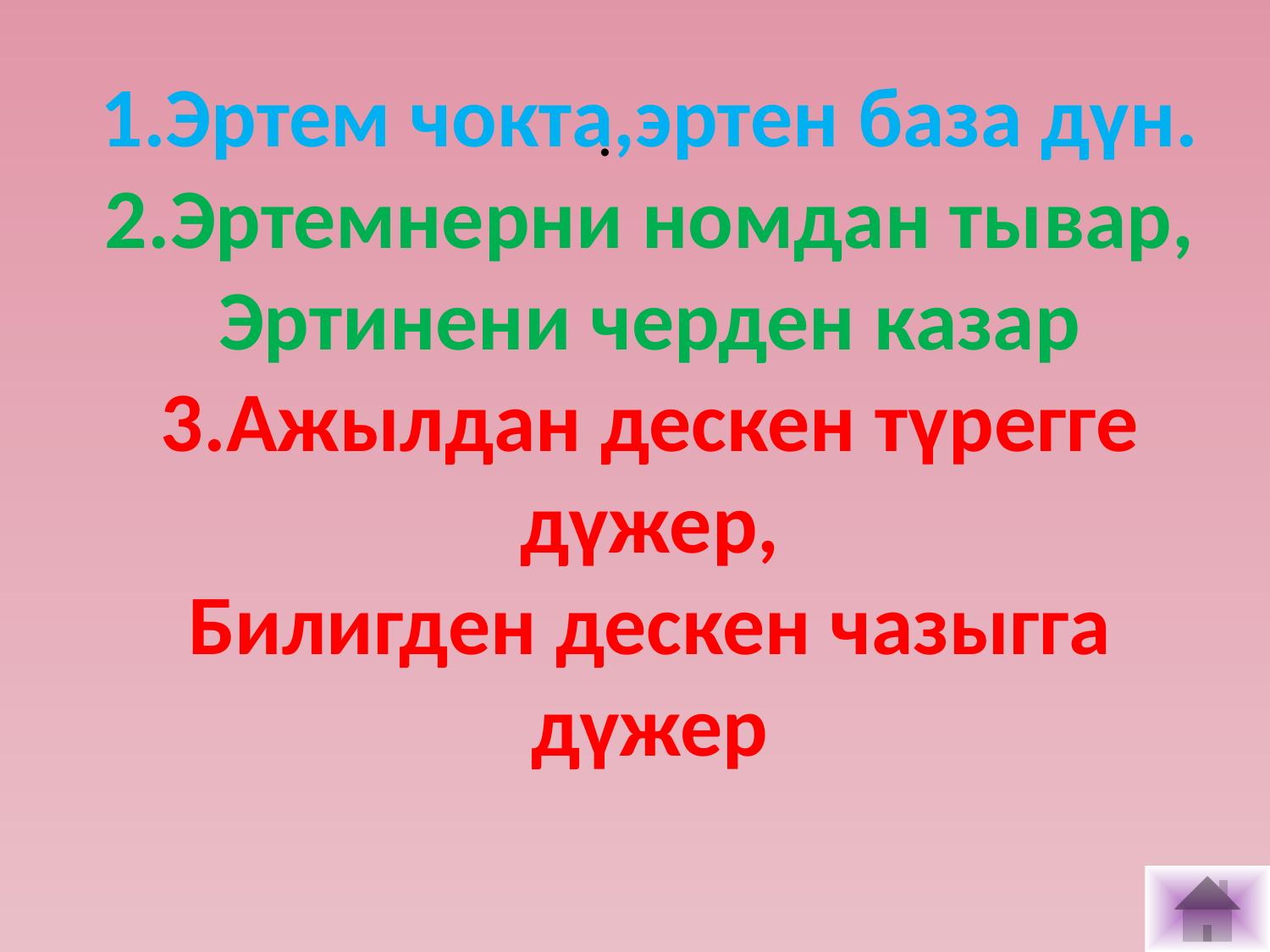

1.Эртем чокта,эртен база дүн.
2.Эртемнерни номдан тывар,
Эртинени черден казар
3.Ажылдан дескен түрегге дүжер,
Билигден дескен чазыгга дүжер
.